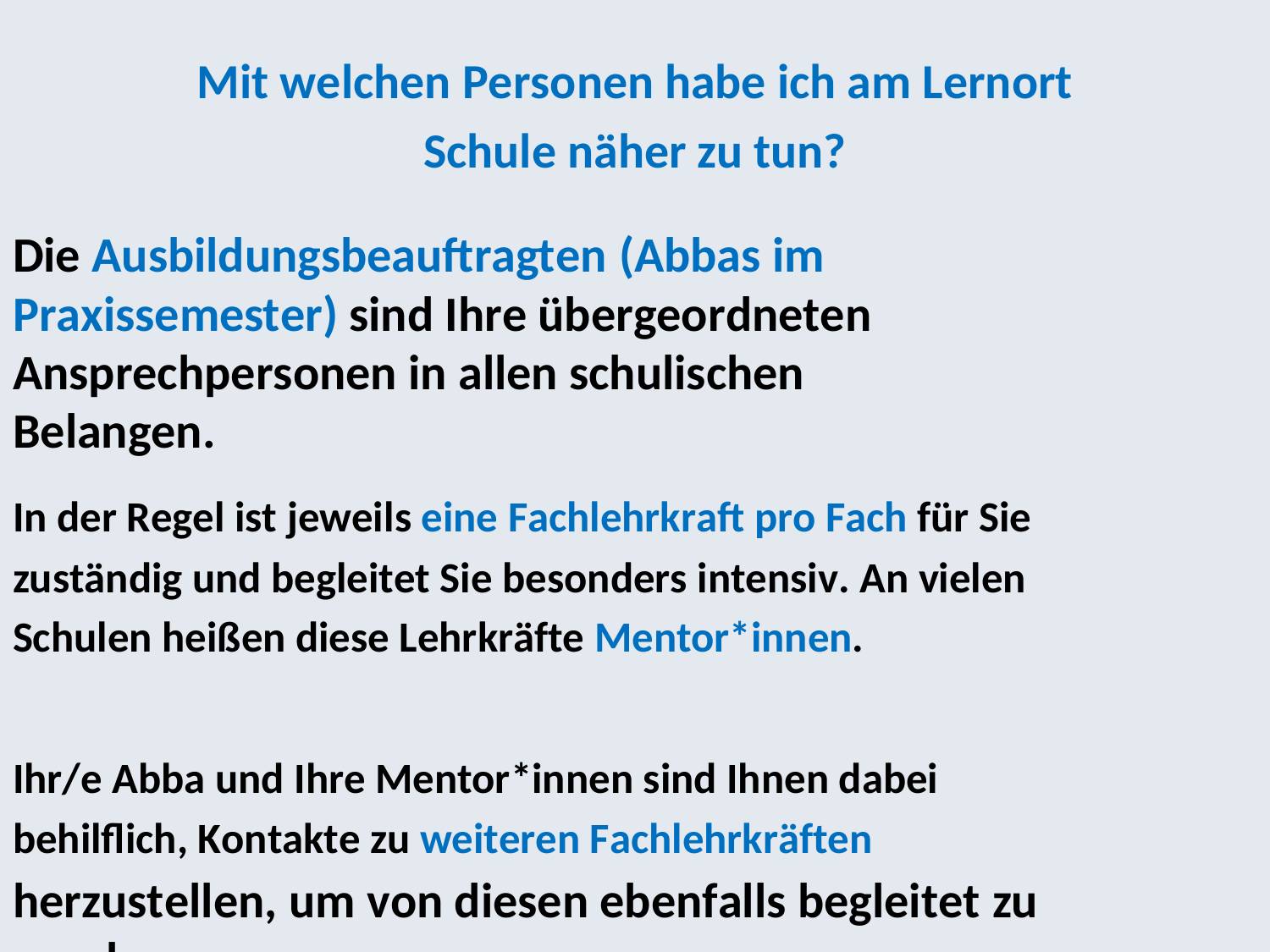

Mit welchen Personen habe ich am Lernort
Schule näher zu tun?
Die Ausbildungsbeauftragten (Abbas im Praxissemester) sind Ihre übergeordneten Ansprechpersonen in allen schulischen Belangen.
In der Regel ist jeweils eine Fachlehrkraft pro Fach für Sie
zuständig und begleitet Sie besonders intensiv. An vielen
Schulen heißen diese Lehrkräfte Mentor*innen.
Ihr/e Abba und Ihre Mentor*innen sind Ihnen dabei
behilflich, Kontakte zu weiteren Fachlehrkräften
herzustellen, um von diesen ebenfalls begleitet zu werde4n0 .